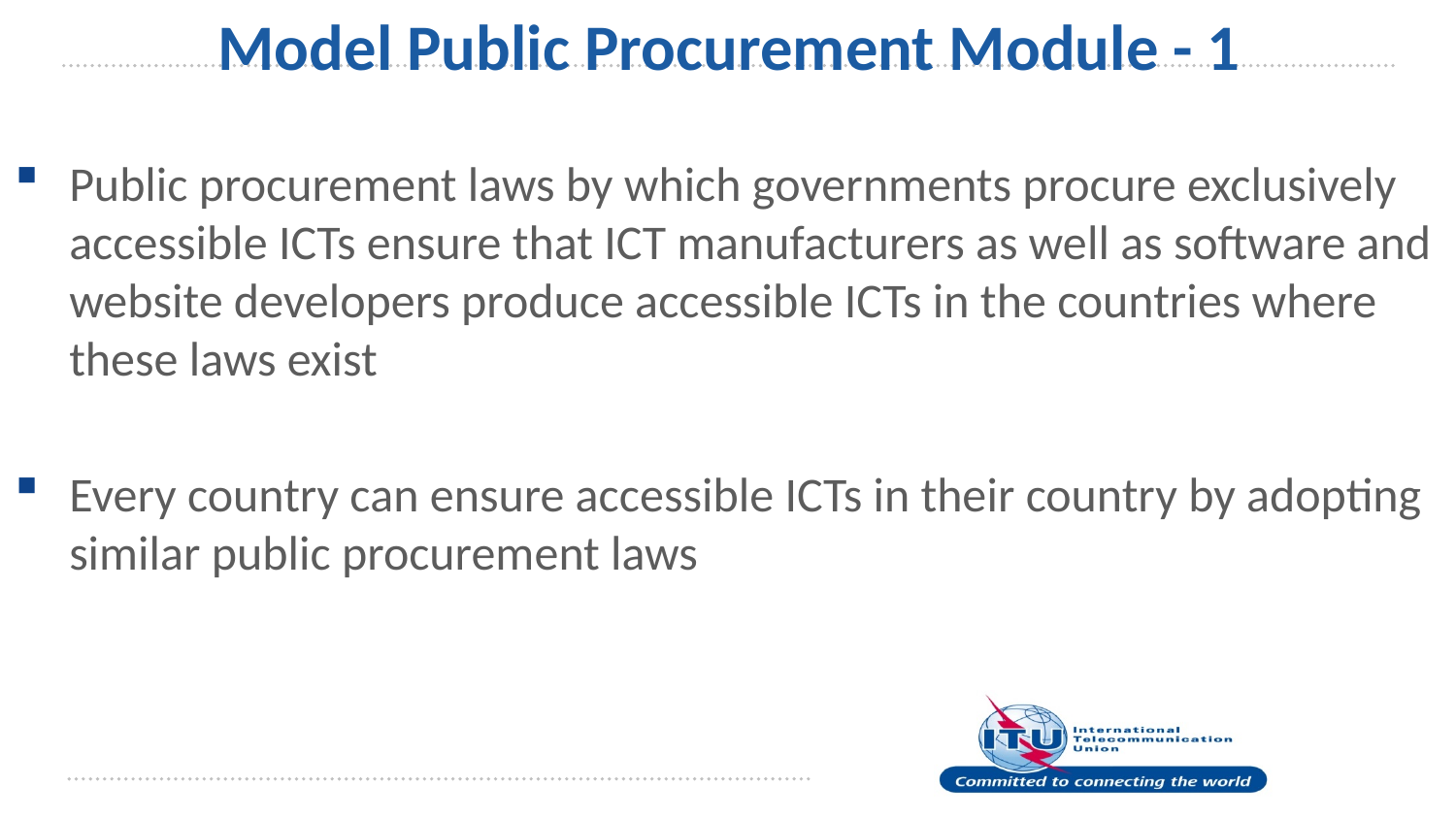

# Model Public Procurement Module - 1
Public procurement laws by which governments procure exclusively accessible ICTs ensure that ICT manufacturers as well as software and website developers produce accessible ICTs in the countries where these laws exist

Every country can ensure accessible ICTs in their country by adopting similar public procurement laws